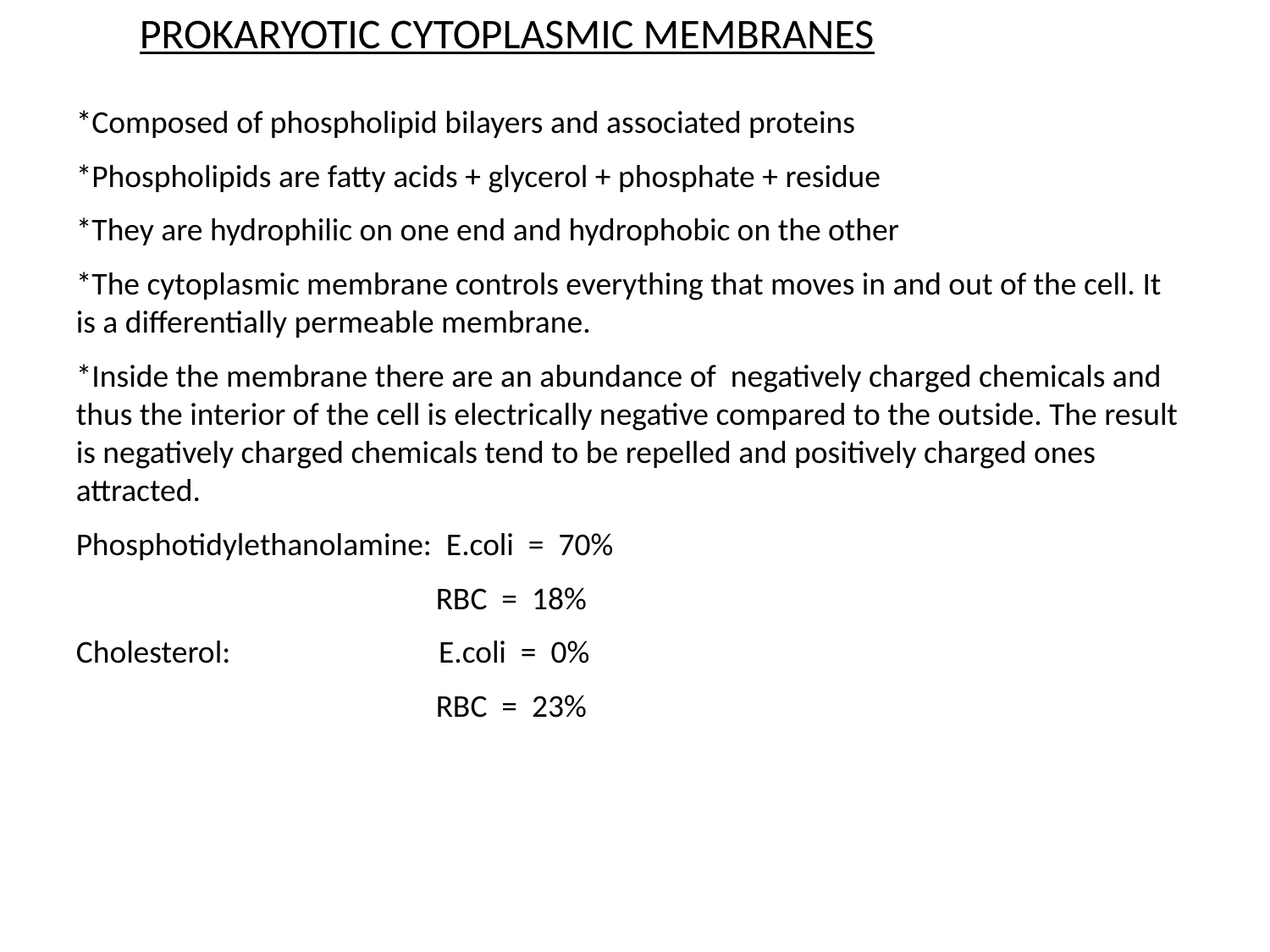

PROKARYOTIC CYTOPLASMIC MEMBRANES
*Composed of phospholipid bilayers and associated proteins
*Phospholipids are fatty acids + glycerol + phosphate + residue
*They are hydrophilic on one end and hydrophobic on the other
*The cytoplasmic membrane controls everything that moves in and out of the cell. It is a differentially permeable membrane.
*Inside the membrane there are an abundance of  negatively charged chemicals and thus the interior of the cell is electrically negative compared to the outside. The result is negatively charged chemicals tend to be repelled and positively charged ones attracted.
Phosphotidylethanolamine:  E.coli  =  70%
                                                  RBC  =  18%
Cholesterol:                             E.coli  =  0%
                                                  RBC  =  23%